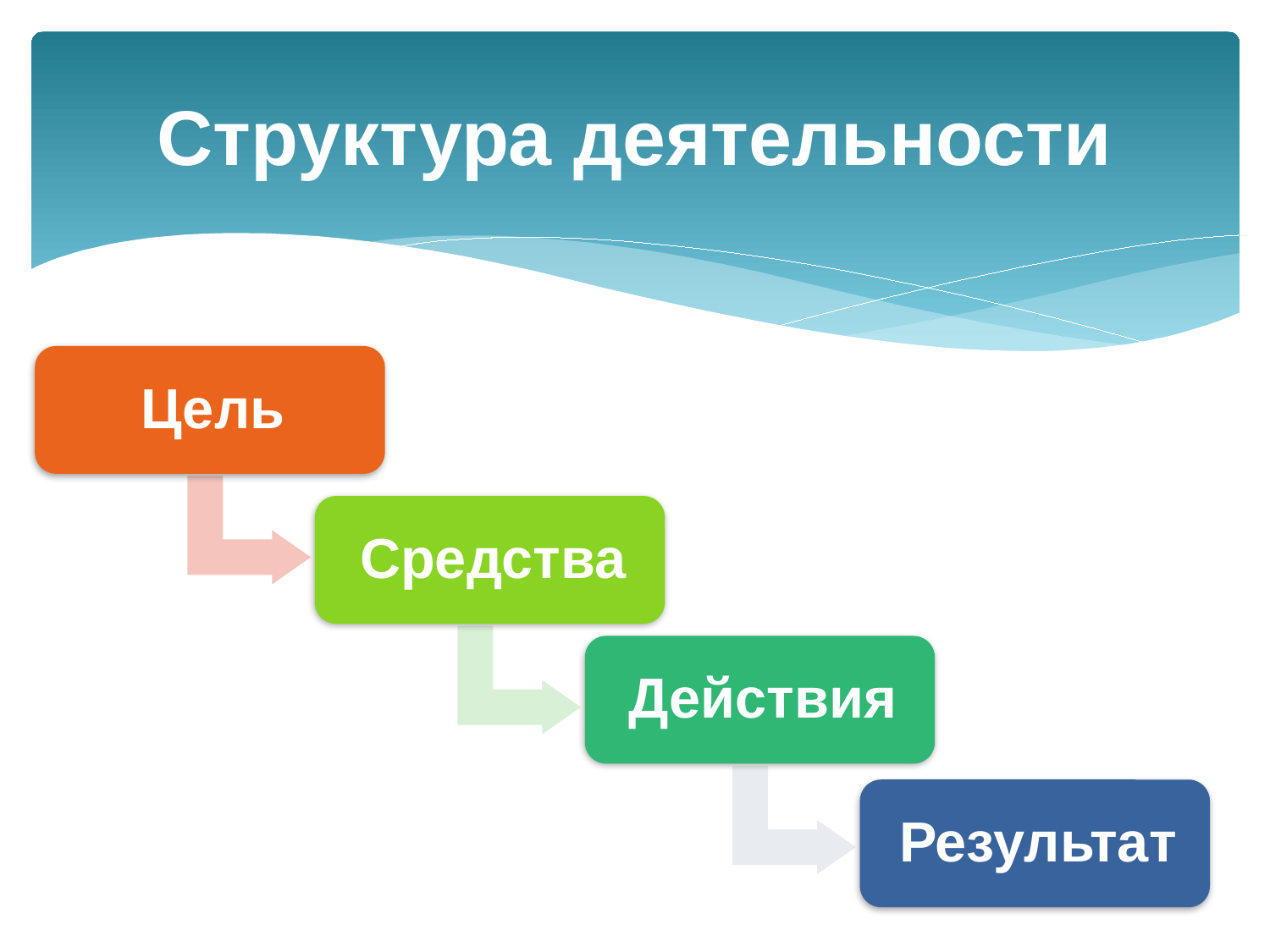

# Структура деятельности
Цель
Средства
Действия
Результат